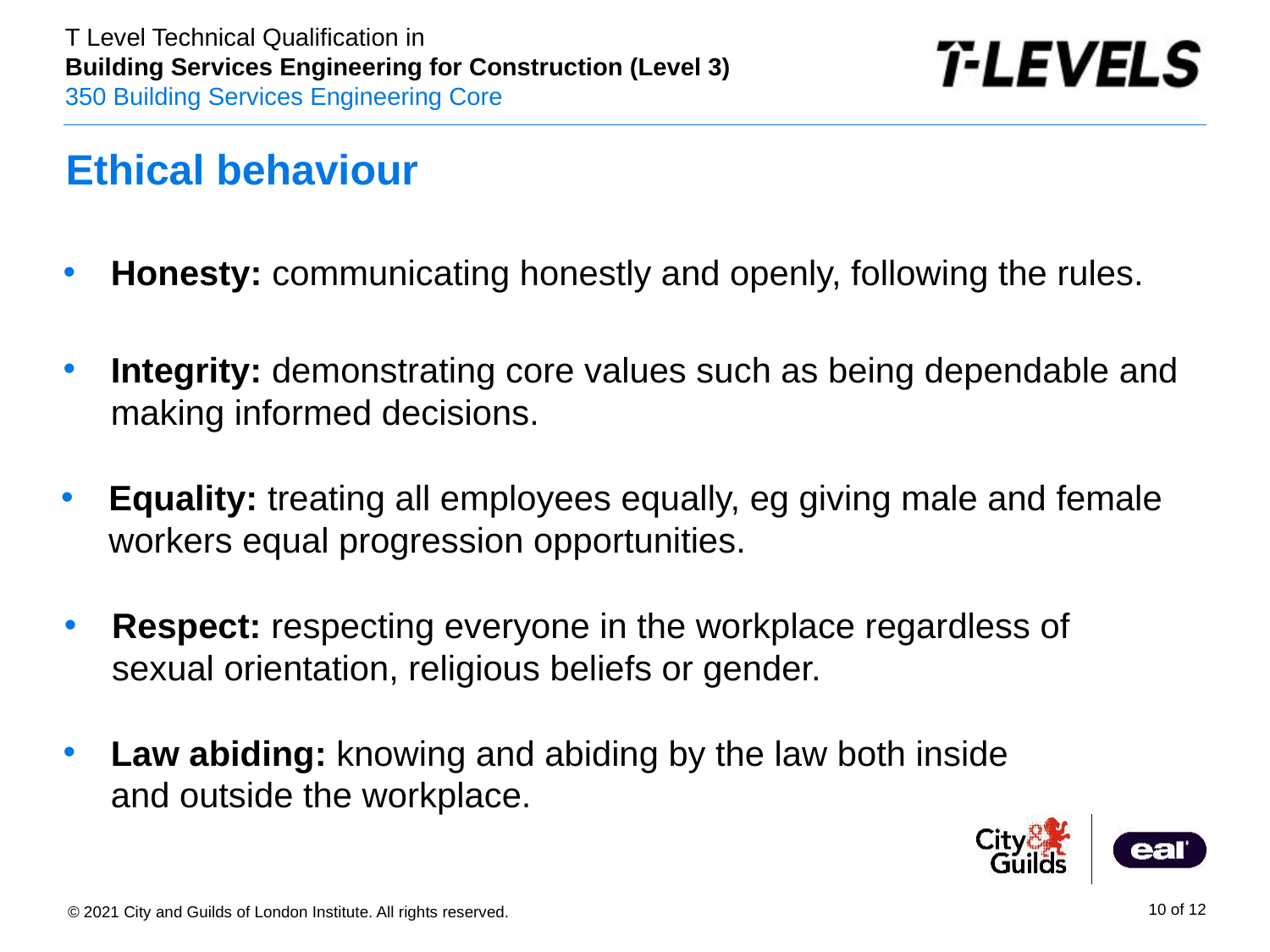

#
Ethical behaviour

Honesty: communicating honestly and openly, following the rules.
Integrity: demonstrating core values such as being dependable and making informed decisions.
Equality: treating all employees equally, eg giving male and female workers equal progression opportunities.
Respect: respecting everyone in the workplace regardless of sexual orientation, religious beliefs or gender.
Law abiding: knowing and abiding by the law both inside and outside the workplace.